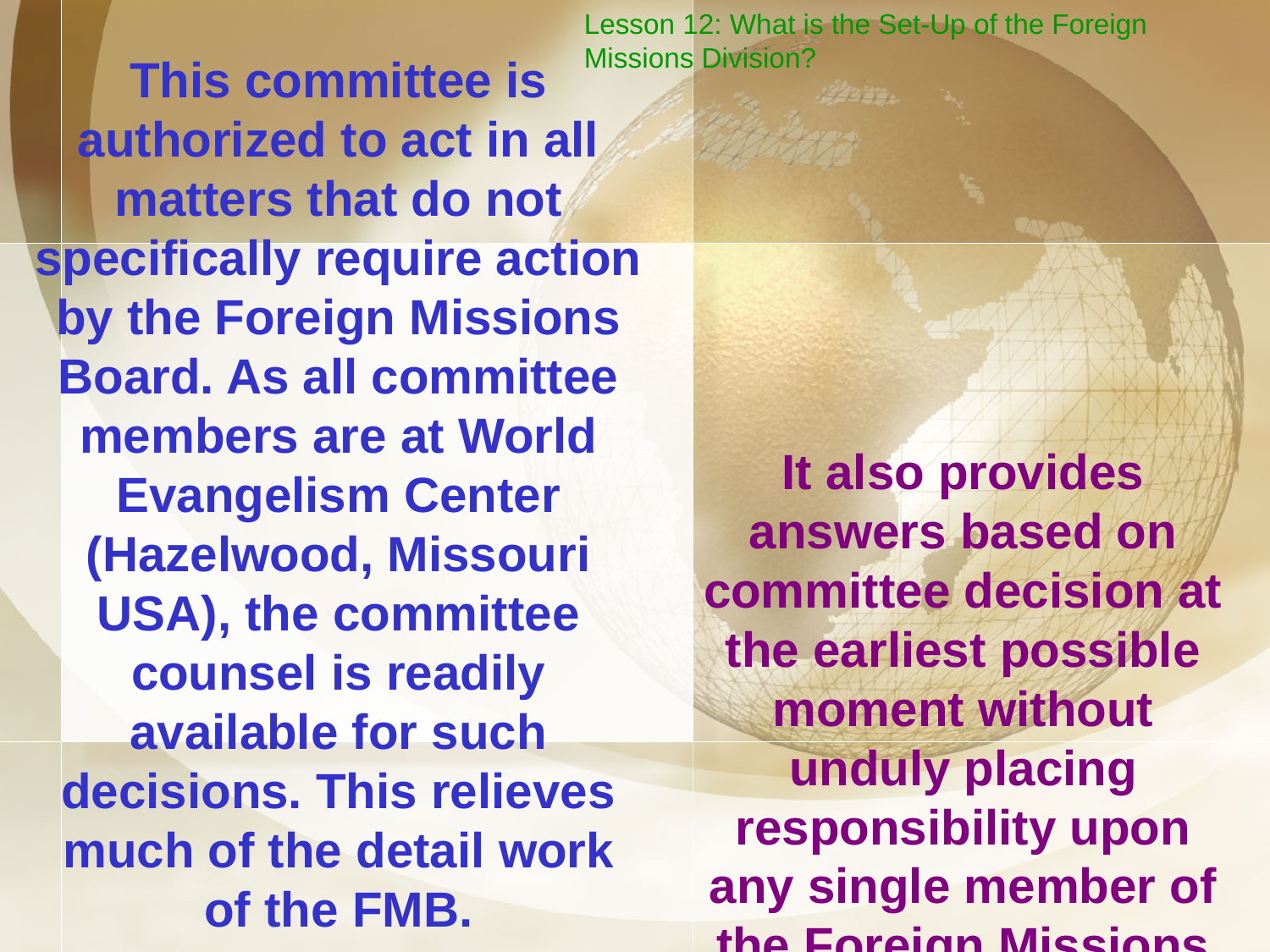

Lesson 12: What is the Set-Up of the Foreign Missions Division?
This committee is authorized to act in all matters that do not specifically require action by the Foreign Missions Board. As all committee members are at World Evangelism Center (Hazelwood, Missouri USA), the committee counsel is readily available for such decisions. This relieves much of the detail work of the FMB.
It also provides answers based on committee decision at the earliest possible moment without unduly placing responsibility upon any single member of the Foreign Missions executive staff.